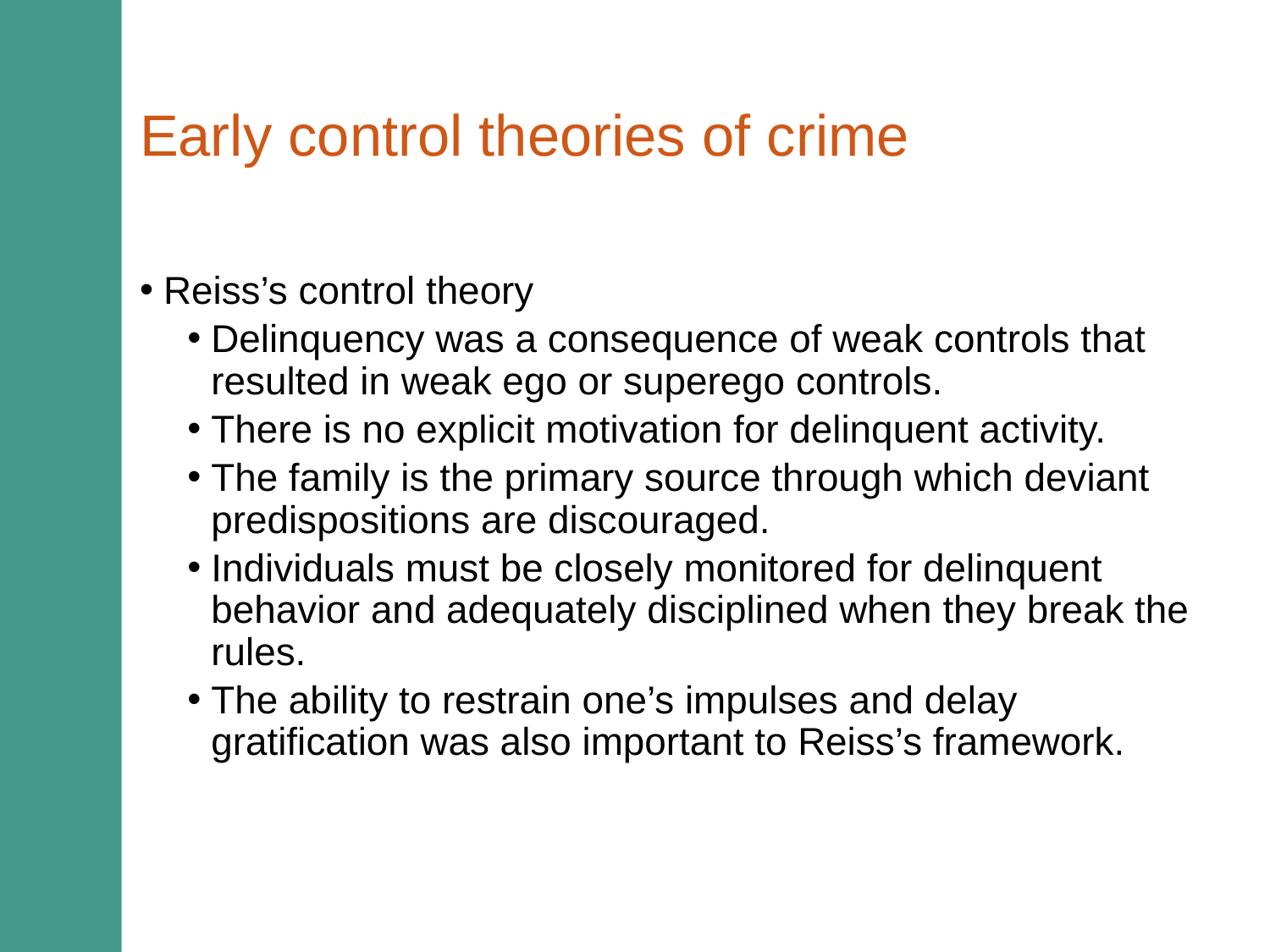

# Early control theories of crime
Reiss’s control theory
Delinquency was a consequence of weak controls that resulted in weak ego or superego controls.
There is no explicit motivation for delinquent activity.
The family is the primary source through which deviant predispositions are discouraged.
Individuals must be closely monitored for delinquent behavior and adequately disciplined when they break the rules.
The ability to restrain one’s impulses and delay gratification was also important to Reiss’s framework.